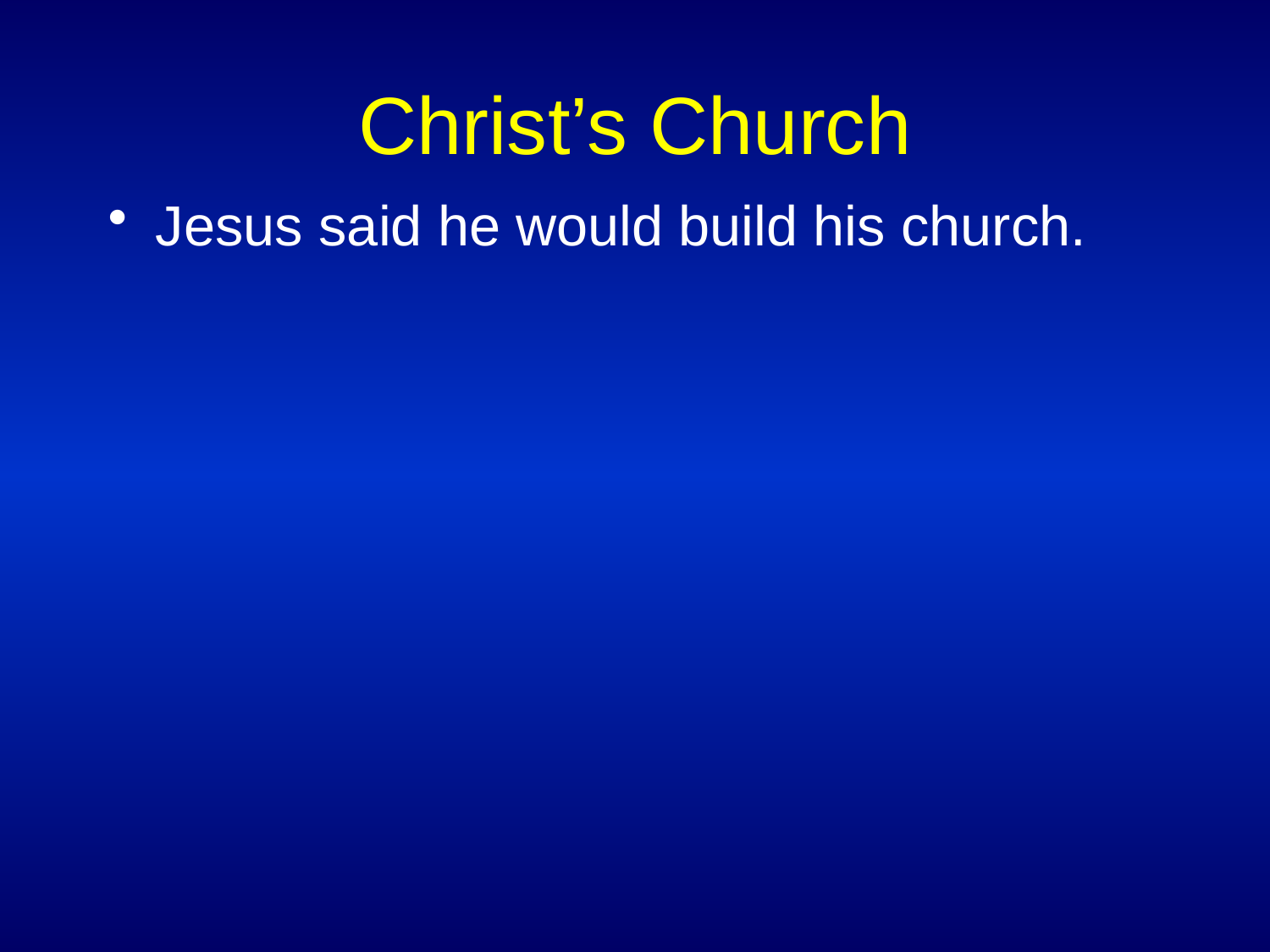

# Christ’s Church
Jesus said he would build his church.